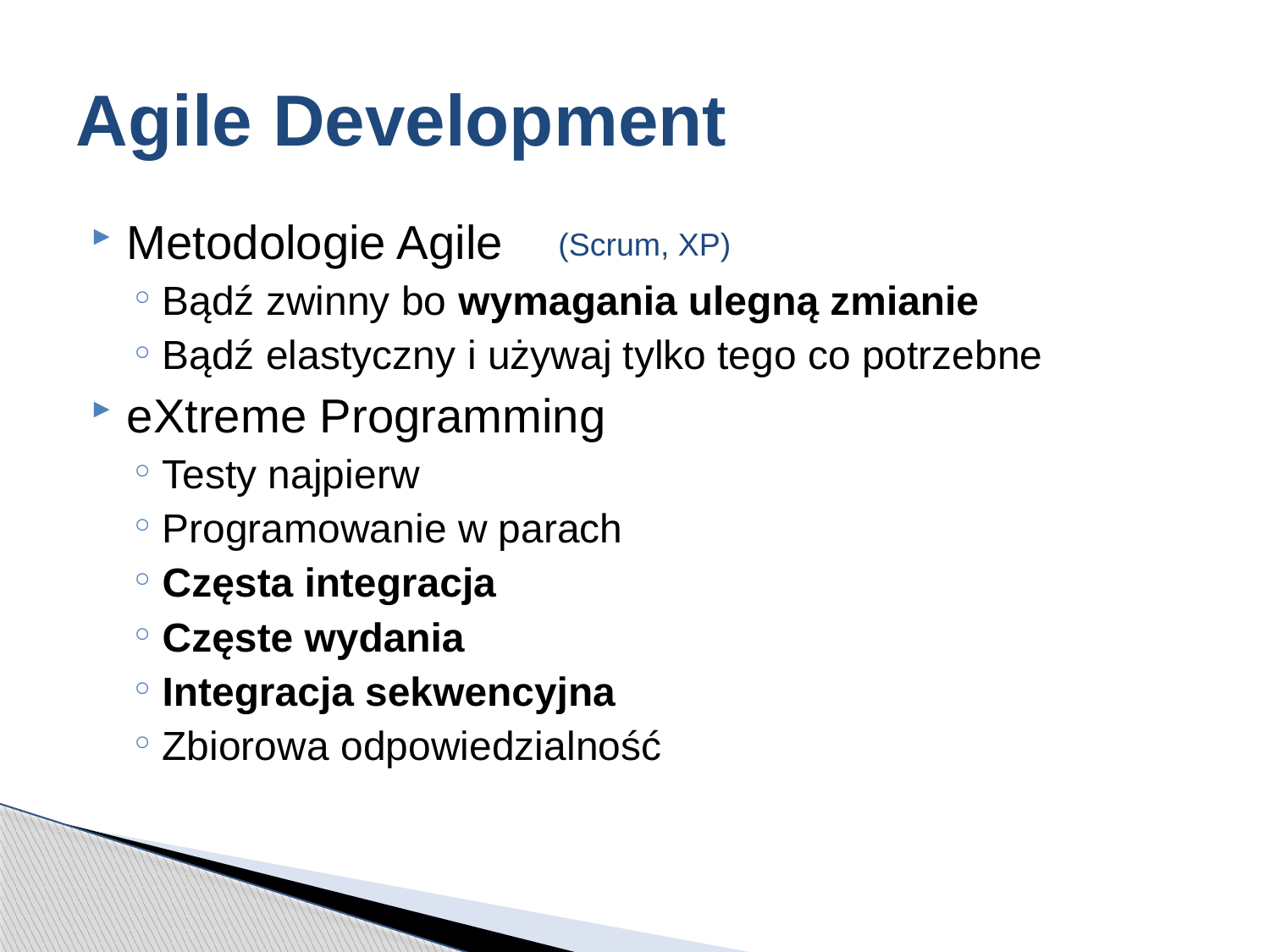

# Agile Development
Metodologie Agile
Bądź zwinny bo wymagania ulegną zmianie
Bądź elastyczny i używaj tylko tego co potrzebne
eXtreme Programming
Testy najpierw
Programowanie w parach
Częsta integracja
Częste wydania
Integracja sekwencyjna
Zbiorowa odpowiedzialność
(Scrum, XP)